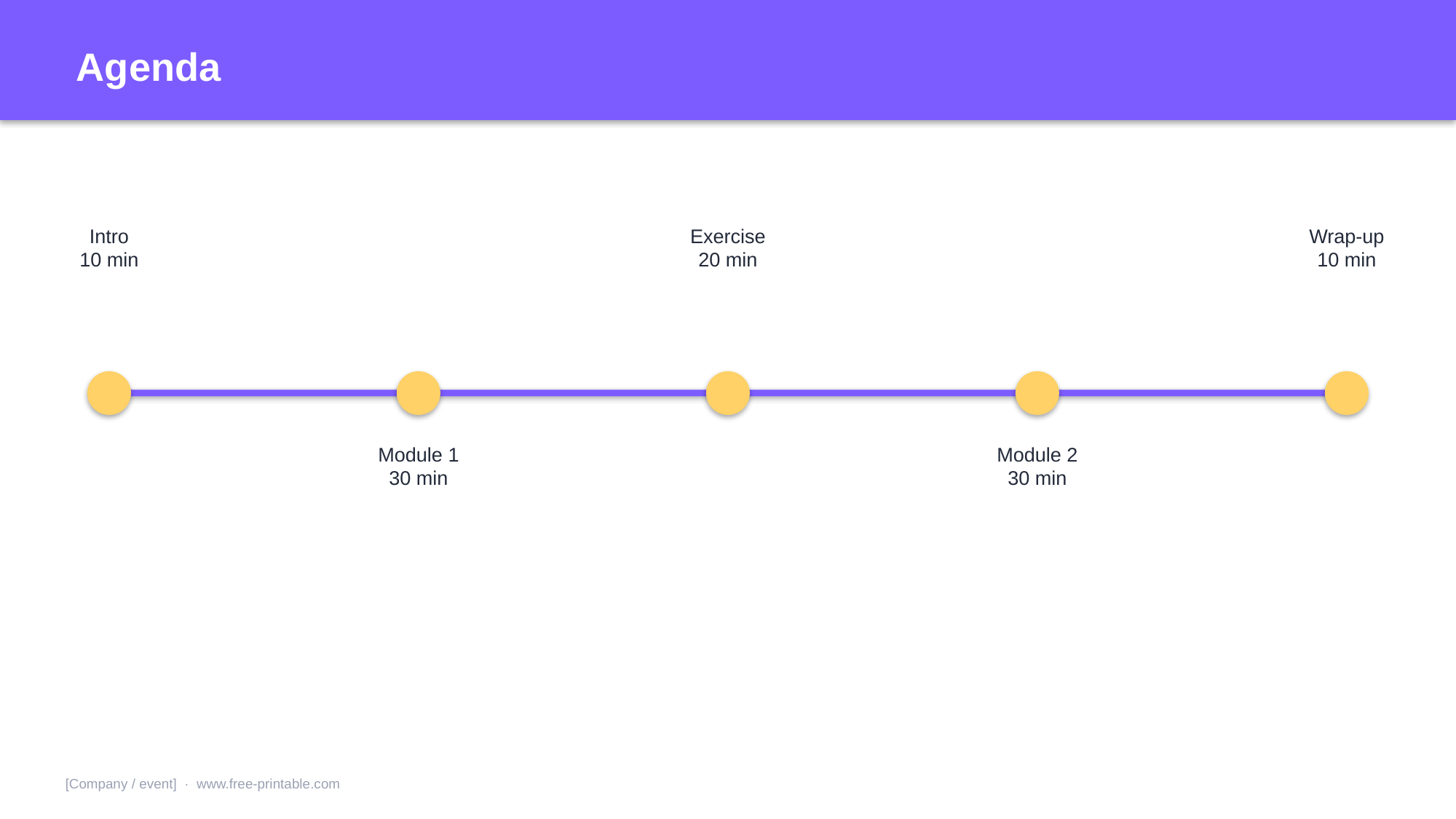

Agenda
Intro
10 min
Exercise
20 min
Wrap-up
10 min

Module 1
30 min
Module 2
30 min
[Company / event]  ·  www.free-printable.com